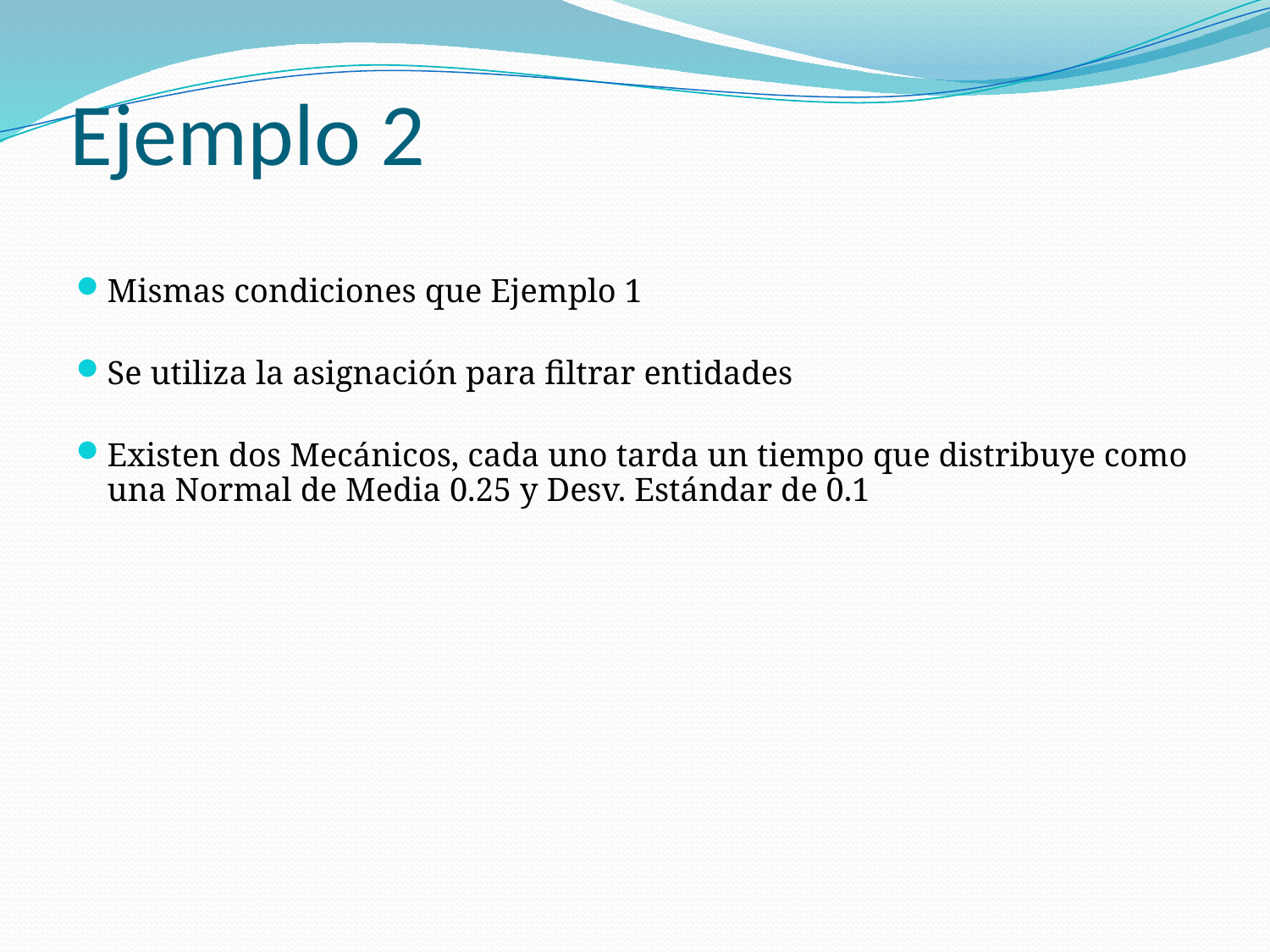

# Ejemplo 2
Mismas condiciones que Ejemplo 1

Se utiliza la asignación para filtrar entidades

Existen dos Mecánicos, cada uno tarda un tiempo que distribuye como una Normal de Media 0.25 y Desv. Estándar de 0.1